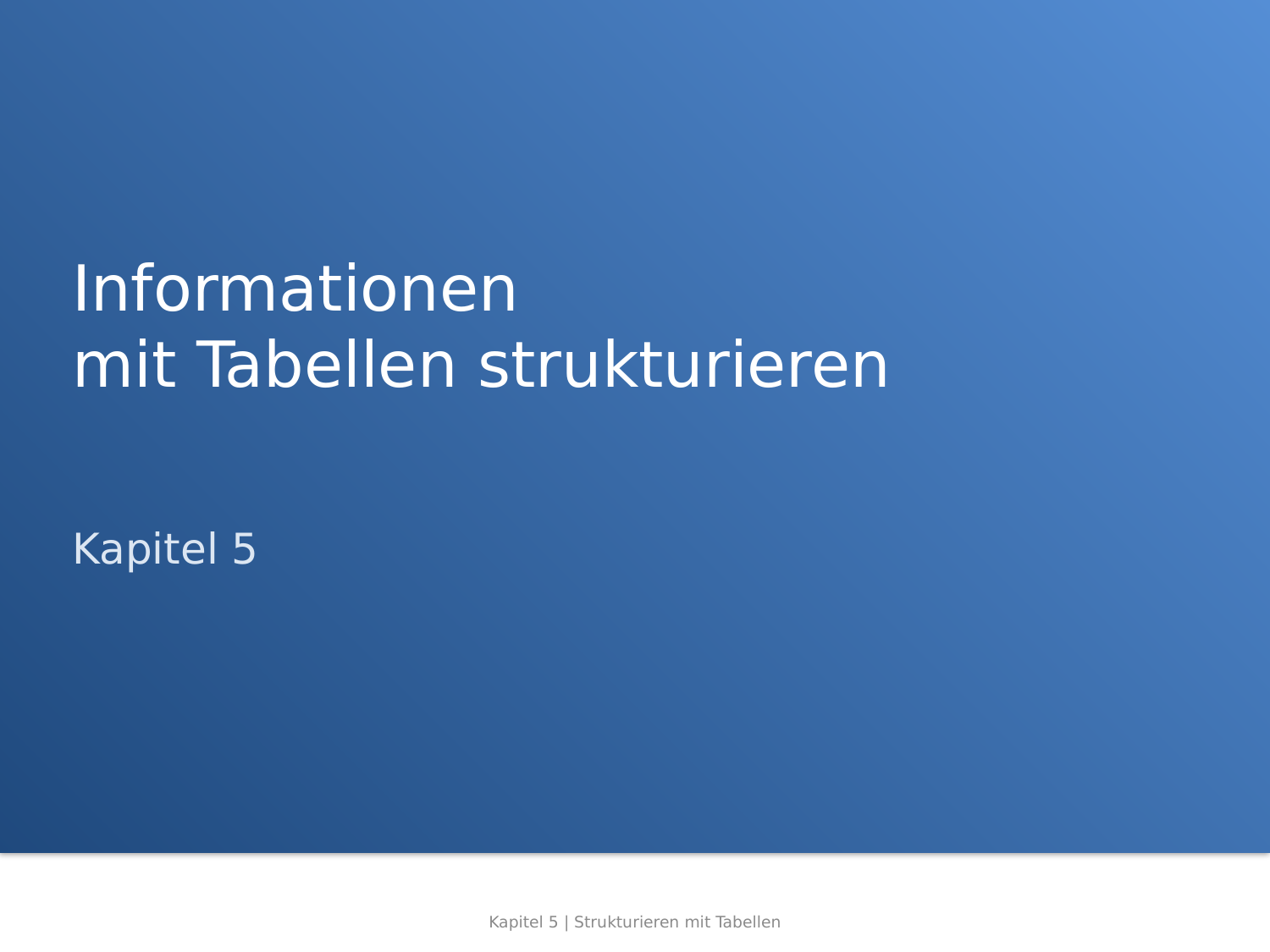

# Informationen mit Tabellen strukturieren
Kapitel 5
Kapitel 5 | Strukturieren mit Tabellen